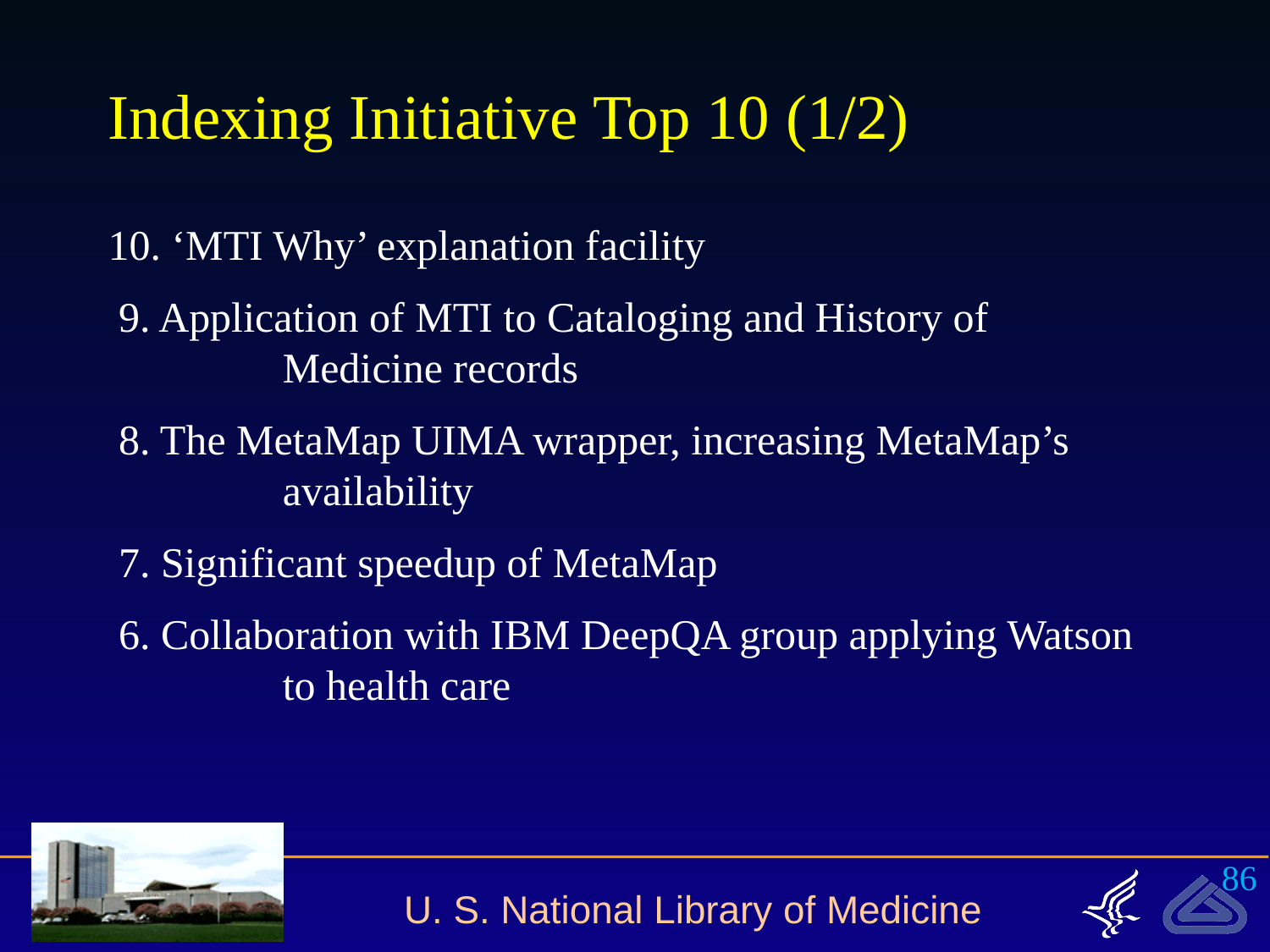

# Indexing Initiative Top 10 (1/2)
10. ‘MTI Why’ explanation facility
 9. Application of MTI to Cataloging and History of
	Medicine records
 8. The MetaMap UIMA wrapper, increasing MetaMap’s 	availability
 7. Significant speedup of MetaMap
 6. Collaboration with IBM DeepQA group applying Watson 	to health care
86